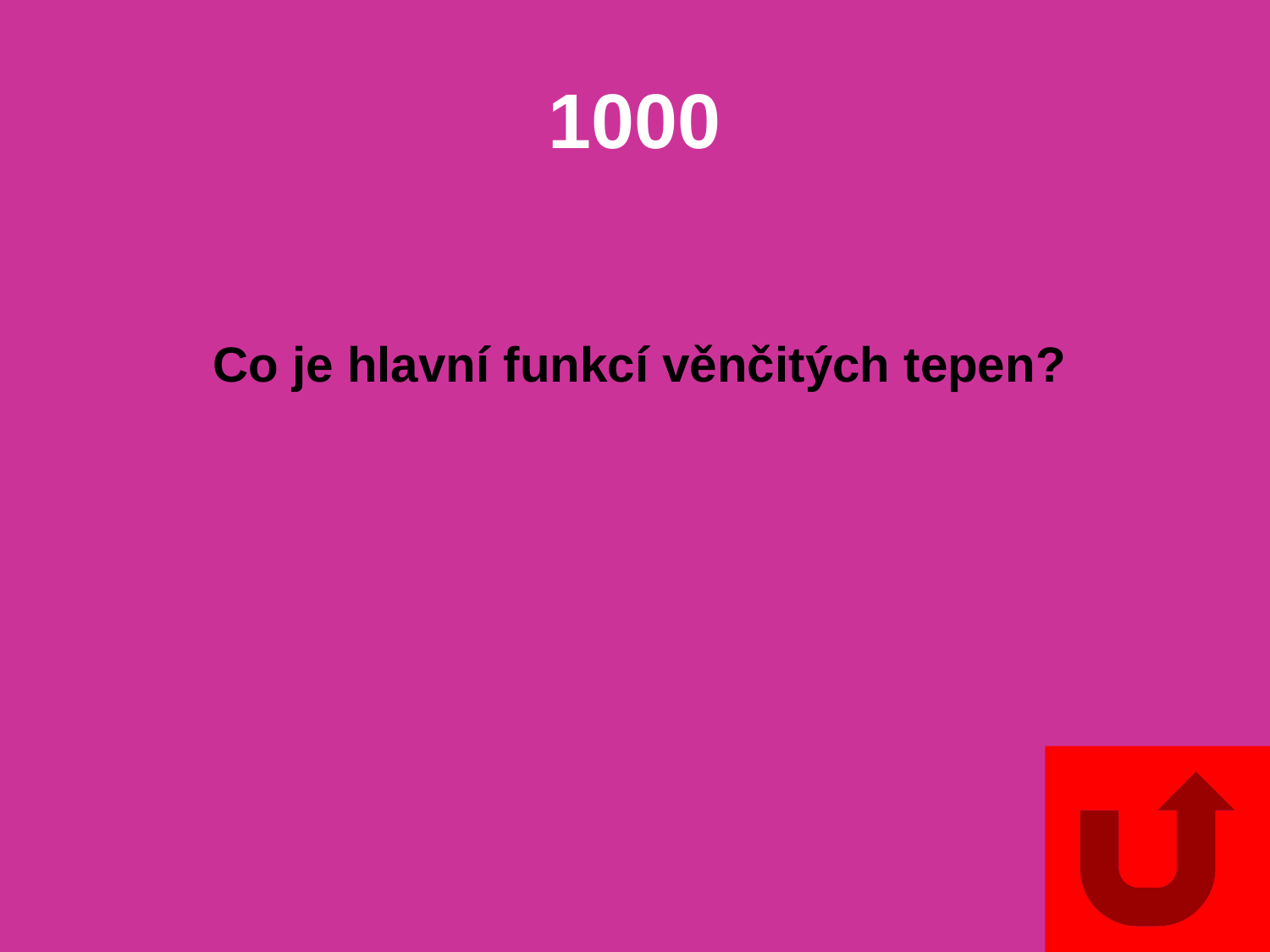

# 1000
Co je hlavní funkcí věnčitých tepen?